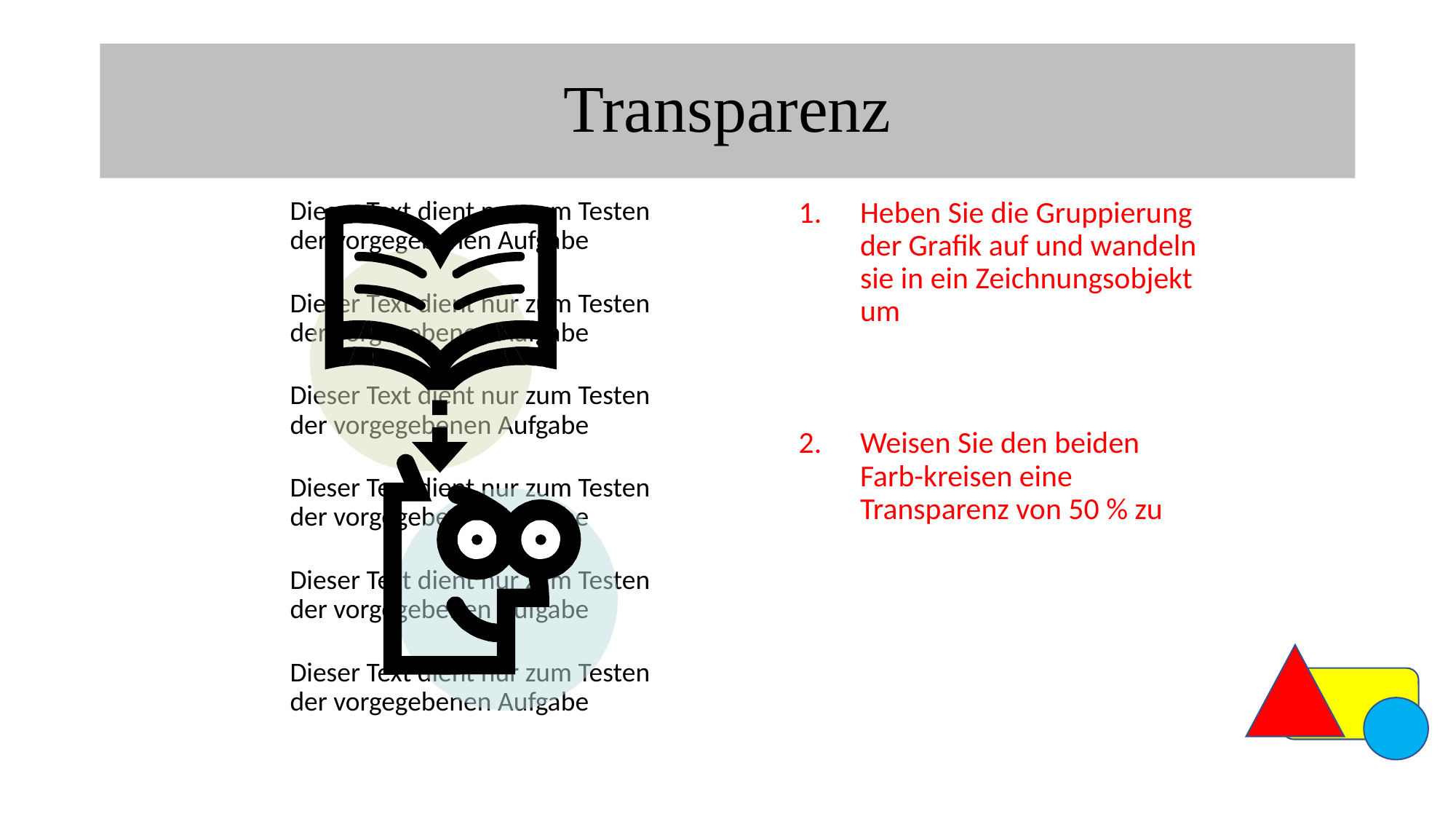

# Transparenz
Dieser Text dient nur zum Testen der vorgegebenen Aufgabe
Dieser Text dient nur zum Testen der vorgegebenen Aufgabe
Dieser Text dient nur zum Testen der vorgegebenen Aufgabe
Dieser Text dient nur zum Testen der vorgegebenen Aufgabe
Dieser Text dient nur zum Testen der vorgegebenen Aufgabe
Dieser Text dient nur zum Testen der vorgegebenen Aufgabe
Heben Sie die Gruppierung der Grafik auf und wandeln sie in ein Zeichnungsobjekt um

Weisen Sie den beiden Farb-kreisen eine Transparenz von 50 % zu